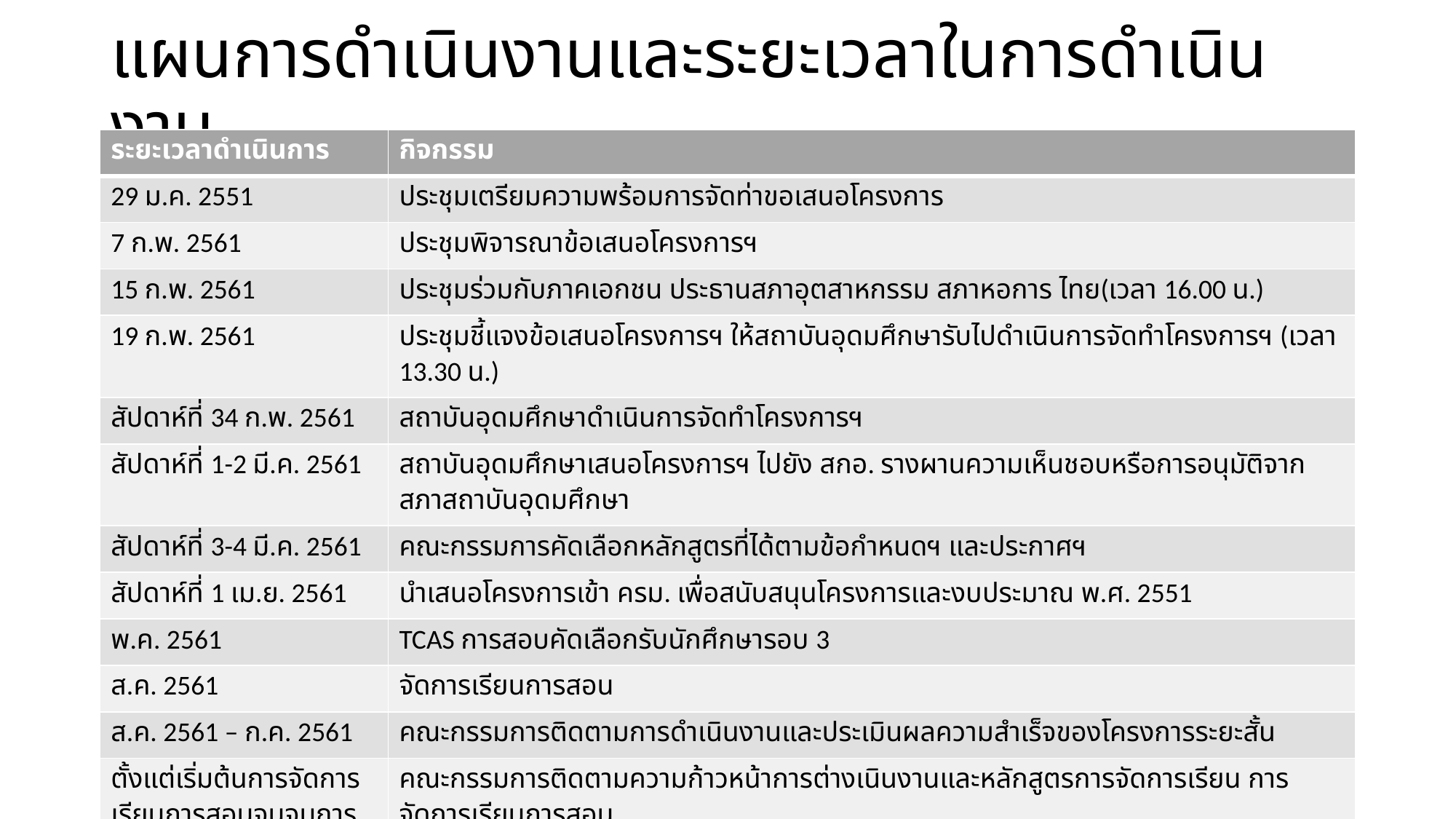

# แผนการดําเนินงานและระยะเวลาในการดําเนินงาน
| ระยะเวลาดำเนินการ | กิจกรรม |
| --- | --- |
| 29 ม.ค. 2551 | ประชุมเตรียมความพร้อมการจัดท่าขอเสนอโครงการ |
| 7 ก.พ. 2561 | ประชุมพิจารณาข้อเสนอโครงการฯ |
| 15 ก.พ. 2561 | ประชุมร่วมกับภาคเอกชน ประธานสภาอุตสาหกรรม สภาหอการ ไทย(เวลา 16.00 น.) |
| 19 ก.พ. 2561 | ประชุมชี้แจงข้อเสนอโครงการฯ ให้สถาบันอุดมศึกษารับไปดําเนินการจัดทําโครงการฯ (เวลา 13.30 น.) |
| สัปดาห์ที่ 34 ก.พ. 2561 | สถาบันอุดมศึกษาดำเนินการจัดทําโครงการฯ |
| สัปดาห์ที่ 1-2 มี.ค. 2561 | สถาบันอุดมศึกษาเสนอโครงการฯ ไปยัง สกอ. รางผานความเห็นชอบหรือการอนุมัติจากสภาสถาบันอุดมศึกษา |
| สัปดาห์ที่ 3-4 มี.ค. 2561 | คณะกรรมการคัดเลือกหลักสูตรที่ได้ตามข้อกําหนดฯ และประกาศฯ |
| สัปดาห์ที่ 1 เม.ย. 2561 | นําเสนอโครงการเข้า ครม. เพื่อสนับสนุนโครงการและงบประมาณ พ.ศ. 2551 |
| พ.ค. 2561 | TCAS การสอบคัดเลือกรับนักศึกษารอบ 3 |
| ส.ค. 2561 | จัดการเรียนการสอน |
| ส.ค. 2561 – ก.ค. 2561 | คณะกรรมการติดตามการดําเนินงานและประเมินผลความสําเร็จของโครงการระยะสั้น |
| ตั้งแต่เริ่มต้นการจัดการเรียนการสอนจนจบการศึกษา | คณะกรรมการติดตามความก้าวหน้าการต่างเนินงานและหลักสูตรการจัดการเรียน การจัดการเรียนการสอน การสอนตามวัตถุประสงค์ของหลักสูตร และผลการเรียนรู้รายปี จนสําเร็จ จนจบการศึกษา การศึกษา |